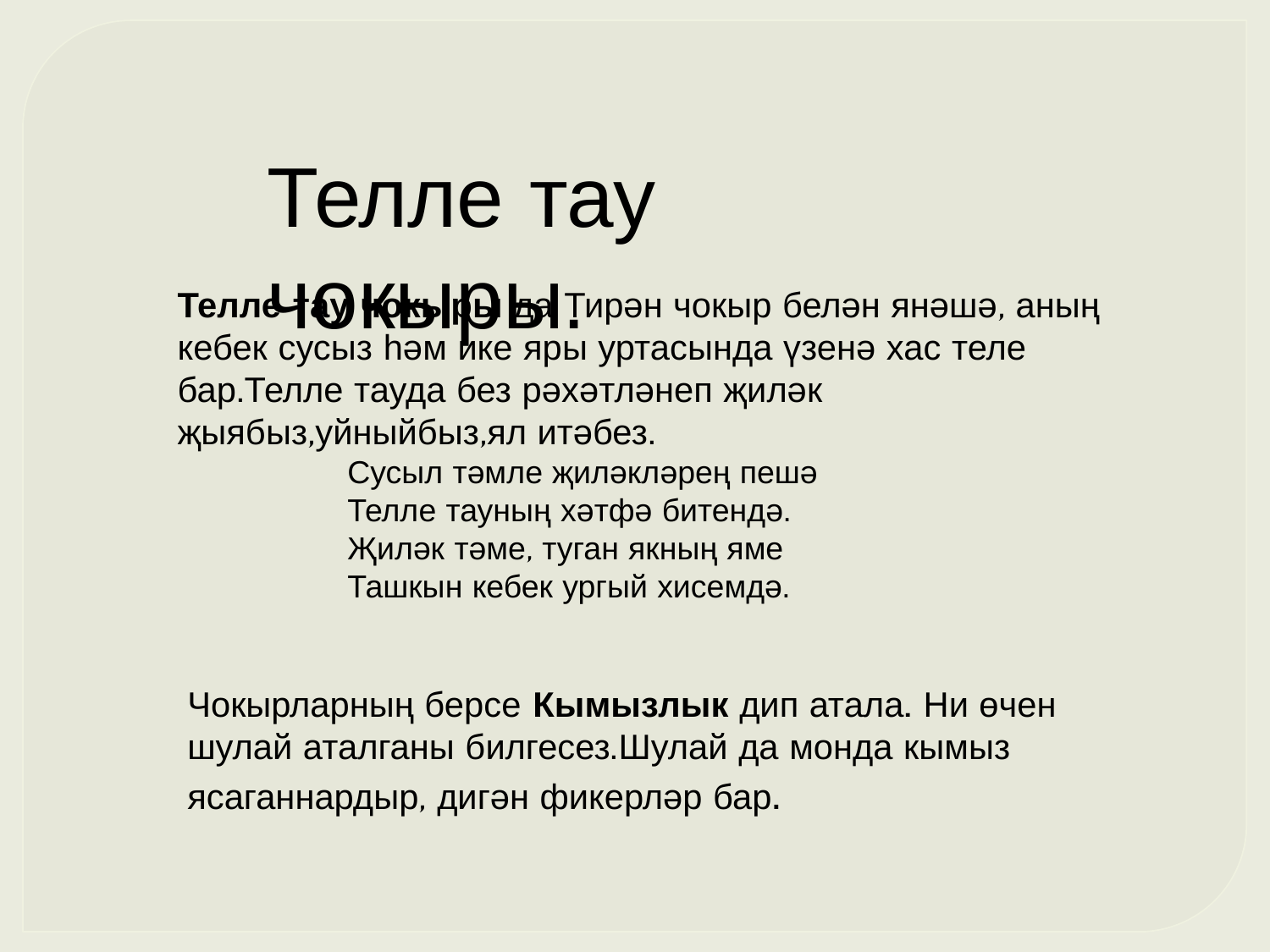

Телле тау чокыры.
Телле тау чокыры да Тирән чокыр белән янәшә, аның кебек сусыз һәм ике яры уртасында үзенә хас теле бар.Телле тауда без рәхәтләнеп җиләк җыябыз,уйныйбыз,ял итәбез.

Сусыл тәмле җиләкләрең пешә
Телле тауның хәтфә битендә.
Җиләк тәме, туган якның яме
Ташкын кебек ургый хисемдә.
Чокырларның берсе Кымызлык дип атала. Ни өчен  шулай аталганы билгесез.Шулай да монда кымыз ясаганнардыр, дигән фикерләр бар.